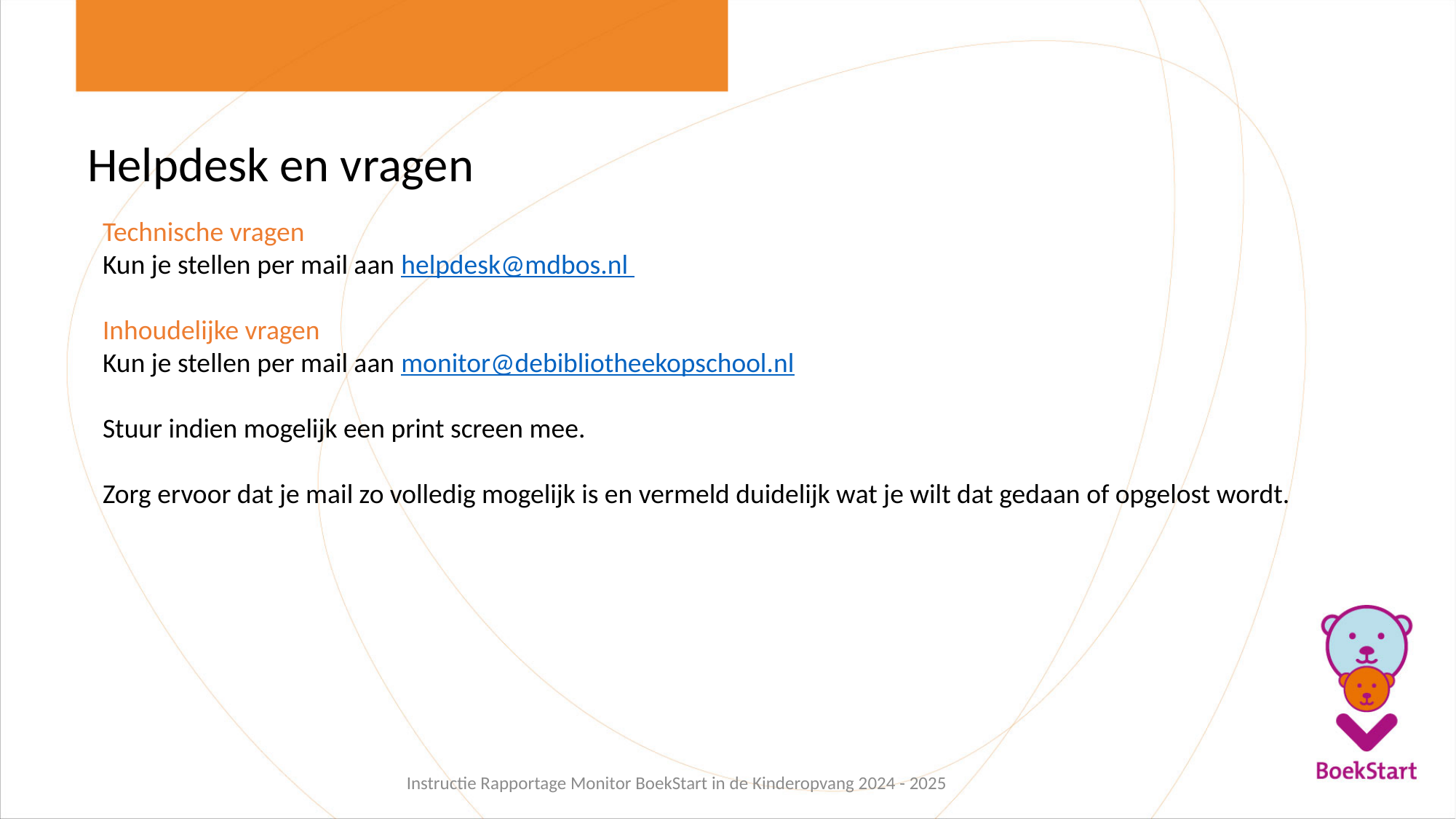

# Helpdesk en vragen
Technische vragen
Kun je stellen per mail aan helpdesk@mdbos.nl

Inhoudelijke vragen
Kun je stellen per mail aan monitor@debibliotheekopschool.nl

Stuur indien mogelijk een print screen mee.

Zorg ervoor dat je mail zo volledig mogelijk is en vermeld duidelijk wat je wilt dat gedaan of opgelost wordt.

Instructie Rapportage Monitor BoekStart in de Kinderopvang 2024 - 2025